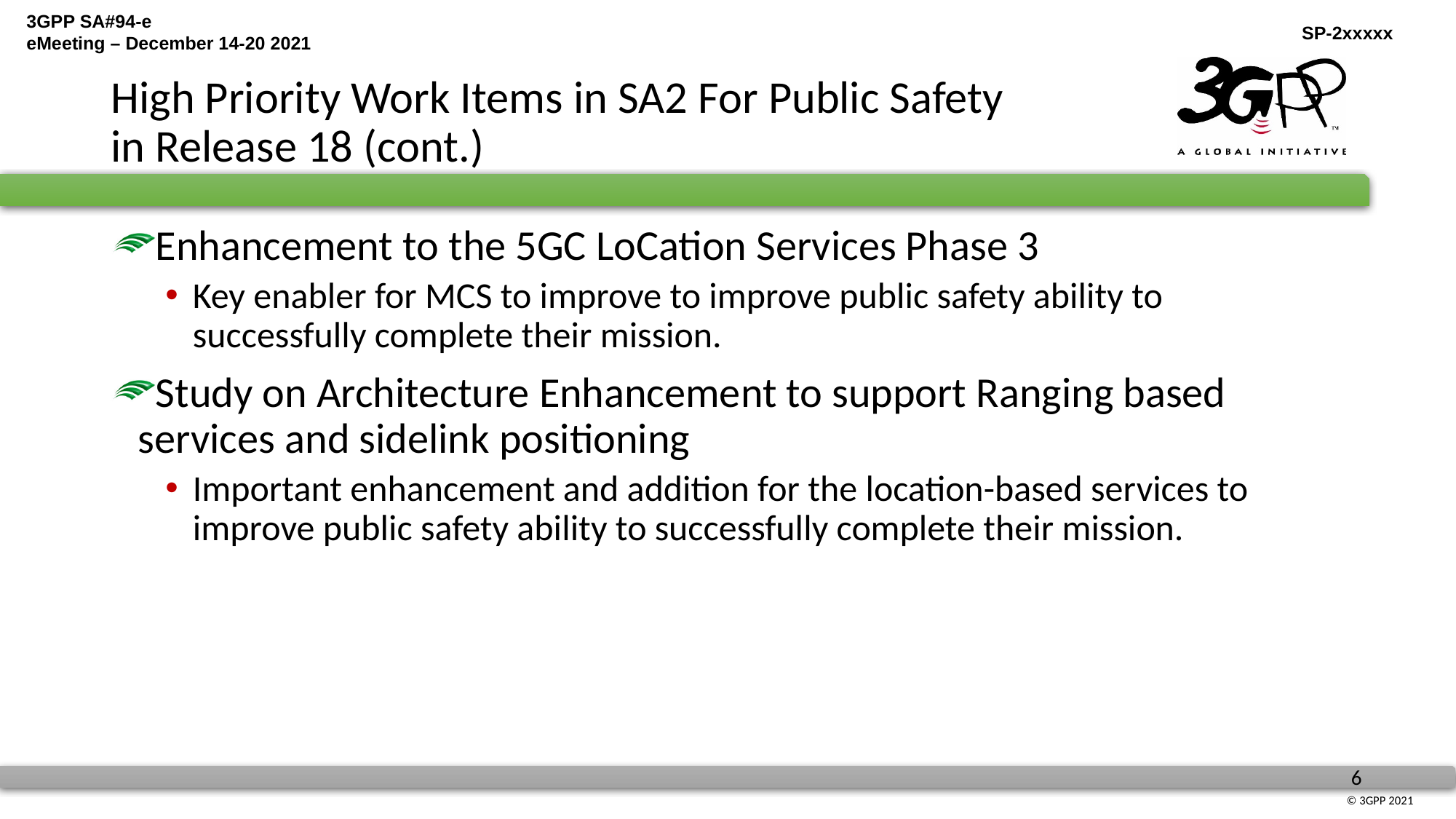

# High Priority Work Items in SA2 For Public Safety in Release 18 (cont.)
Enhancement to the 5GC LoCation Services Phase 3
Key enabler for MCS to improve to improve public safety ability to successfully complete their mission.
Study on Architecture Enhancement to support Ranging based services and sidelink positioning
Important enhancement and addition for the location-based services to improve public safety ability to successfully complete their mission.